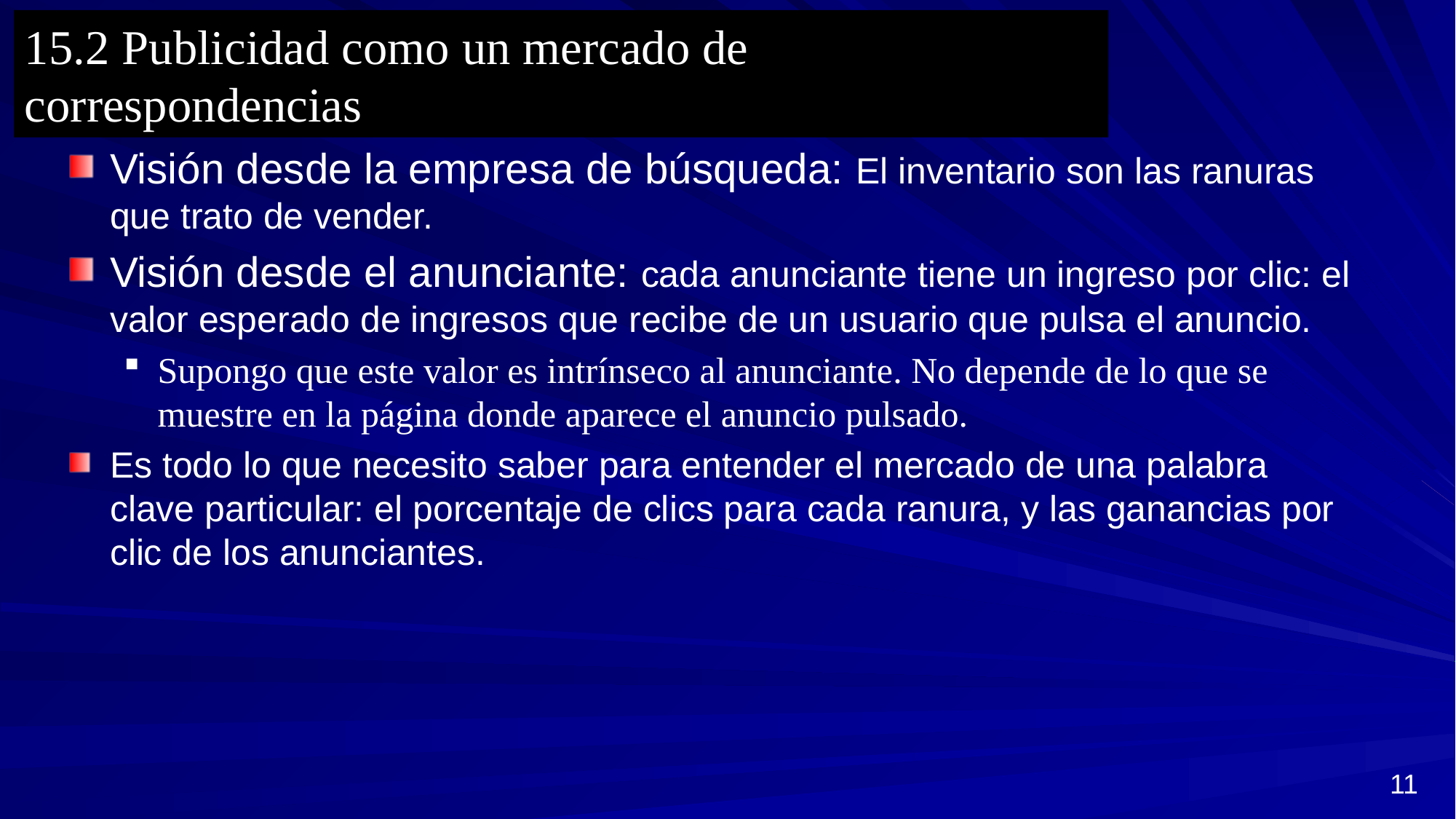

15.2 Publicidad como un mercado de correspondencias
Visión desde la empresa de búsqueda: El inventario son las ranuras que trato de vender.
Visión desde el anunciante: cada anunciante tiene un ingreso por clic: el valor esperado de ingresos que recibe de un usuario que pulsa el anuncio.
Supongo que este valor es intrínseco al anunciante. No depende de lo que se muestre en la página donde aparece el anuncio pulsado.
Es todo lo que necesito saber para entender el mercado de una palabra clave particular: el porcentaje de clics para cada ranura, y las ganancias por clic de los anunciantes.
11